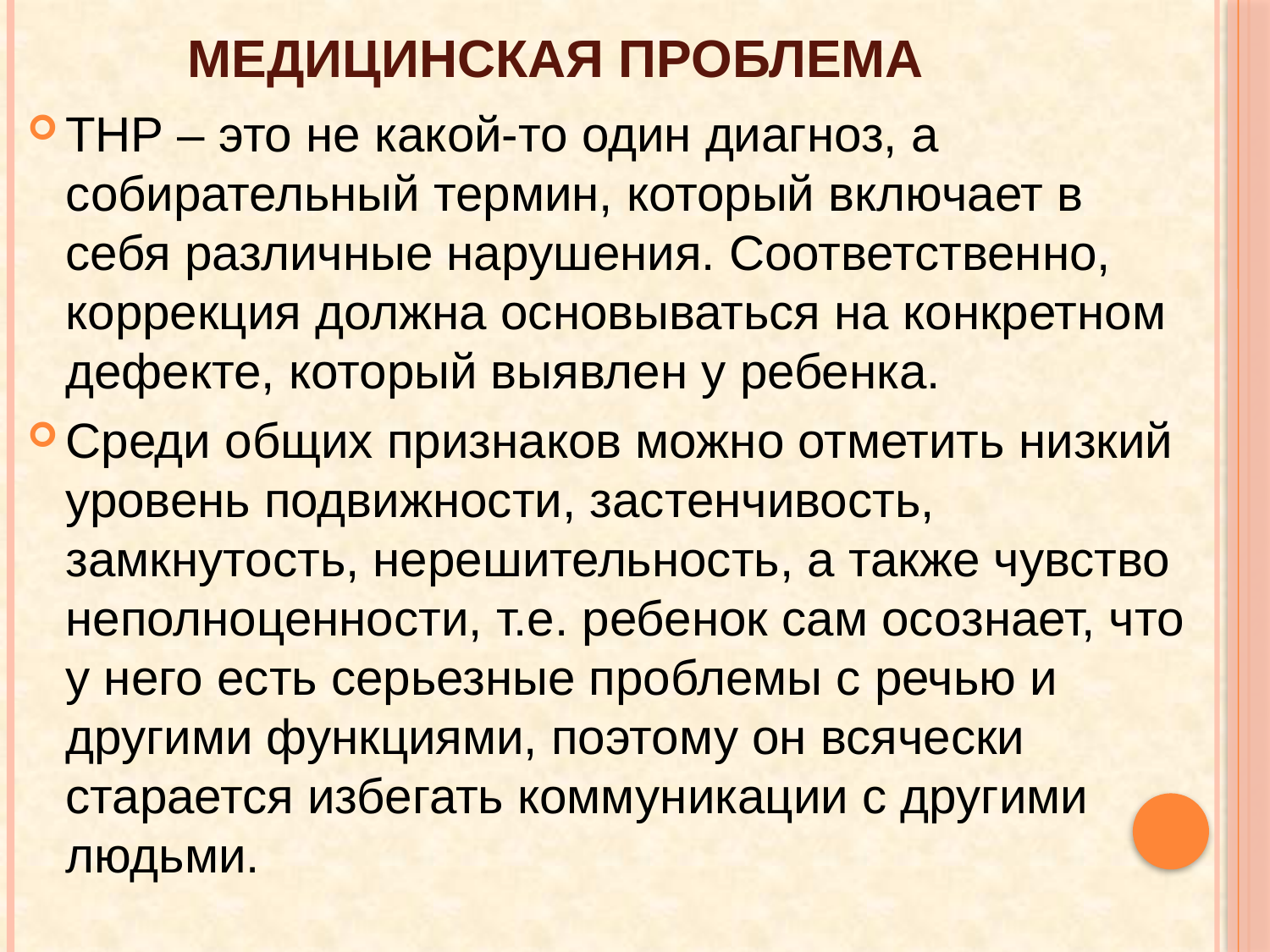

# Медицинская проблема
ТНР – это не какой-то один диагноз, а собирательный термин, который включает в себя различные нарушения. Соответственно, коррекция должна основываться на конкретном дефекте, который выявлен у ребенка.
Среди общих признаков можно отметить низкий уровень подвижности, застенчивость, замкнутость, нерешительность, а также чувство неполноценности, т.е. ребенок сам осознает, что у него есть серьезные проблемы с речью и другими функциями, поэтому он всячески старается избегать коммуникации с другими людьми.